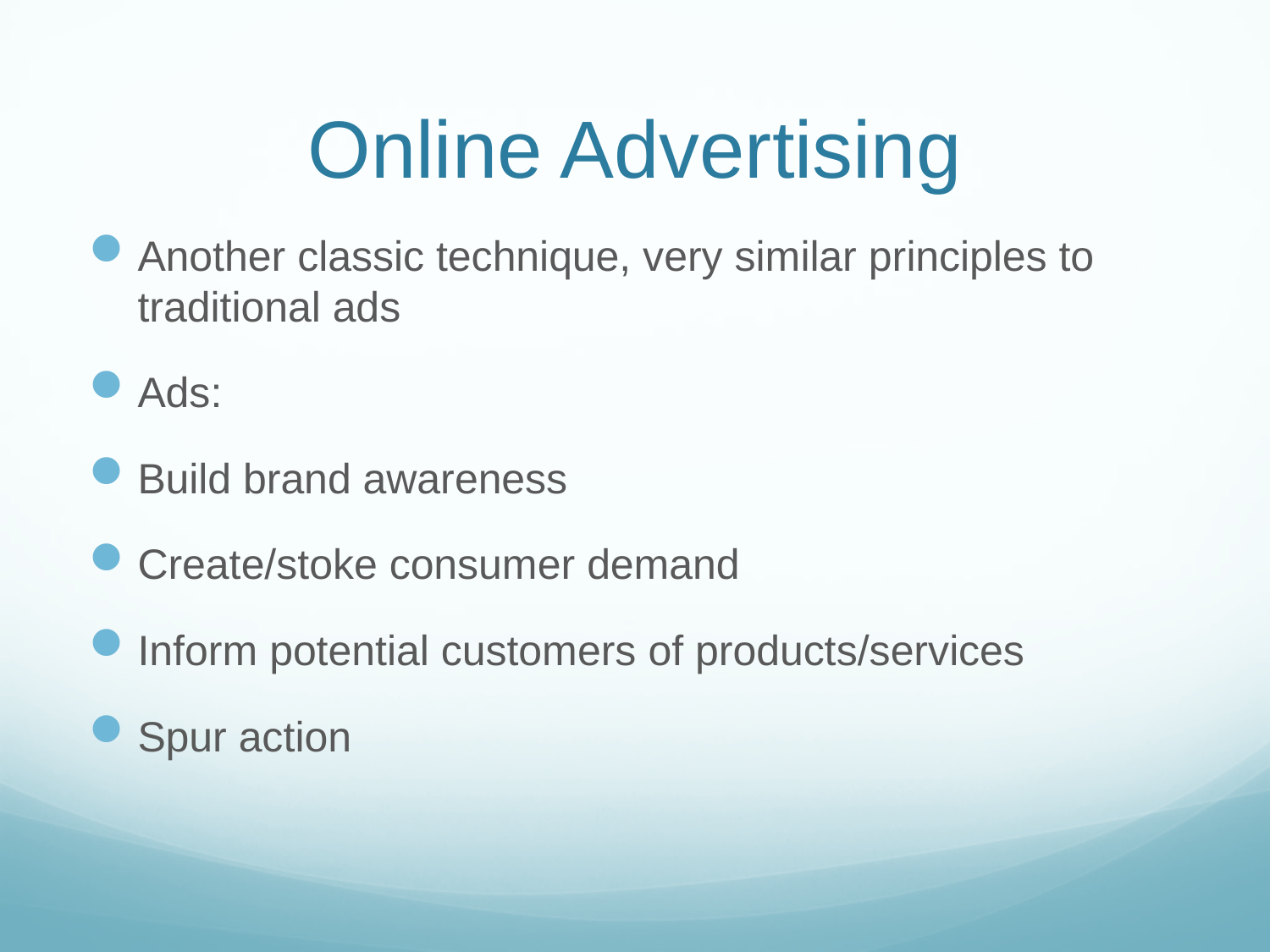

# Online Advertising
Another classic technique, very similar principles to traditional ads
Ads:
Build brand awareness
Create/stoke consumer demand
Inform potential customers of products/services
Spur action